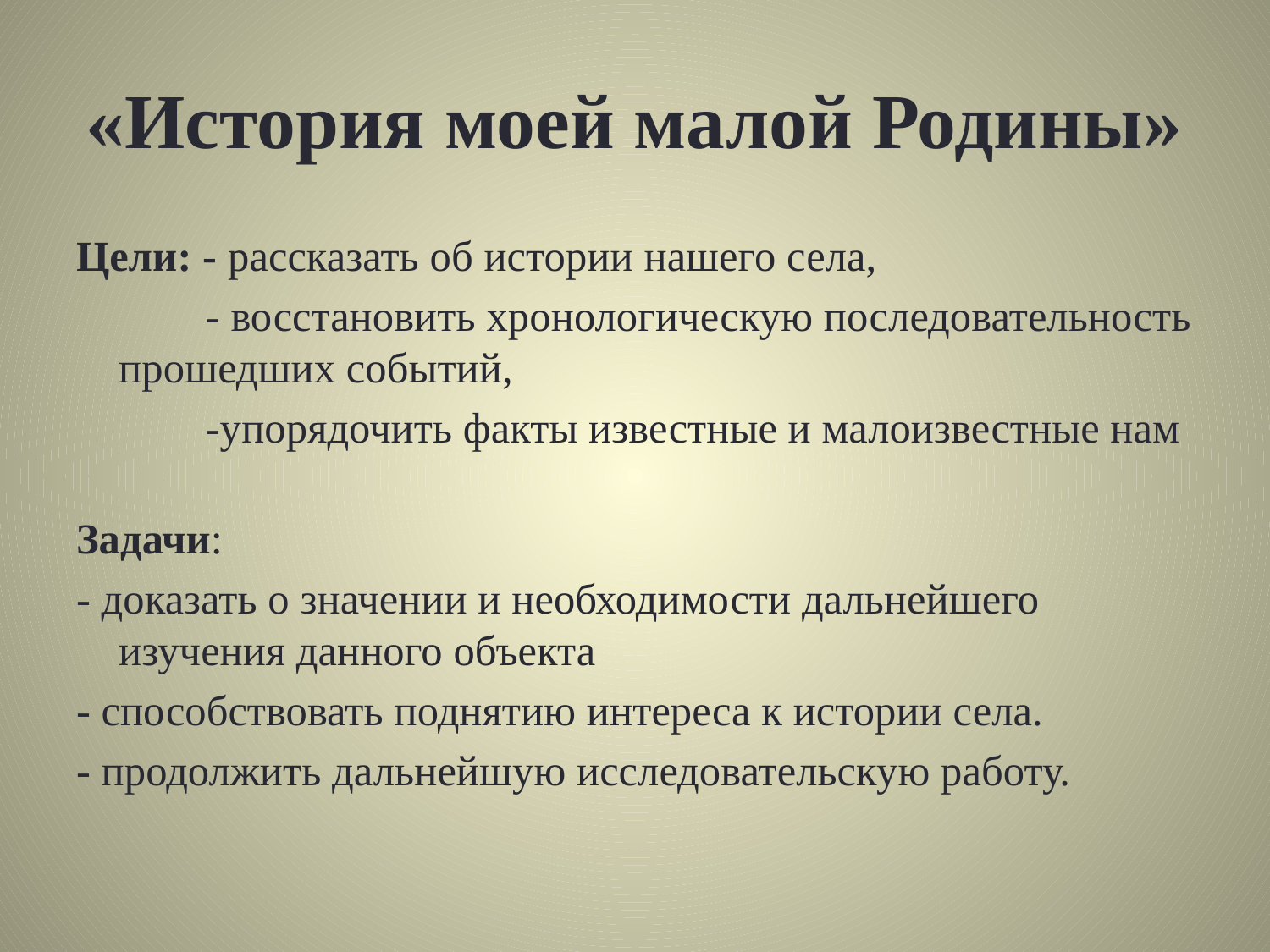

# «История моей малой Родины»
Цели: - рассказать об истории нашего села,
            - восстановить хронологическую последовательность прошедших событий,
            -упорядочить факты известные и малоизвестные нам
Задачи:
- доказать о значении и необходимости дальнейшего изучения данного объекта
- способствовать поднятию интереса к истории села.
- продолжить дальнейшую исследовательскую работу.